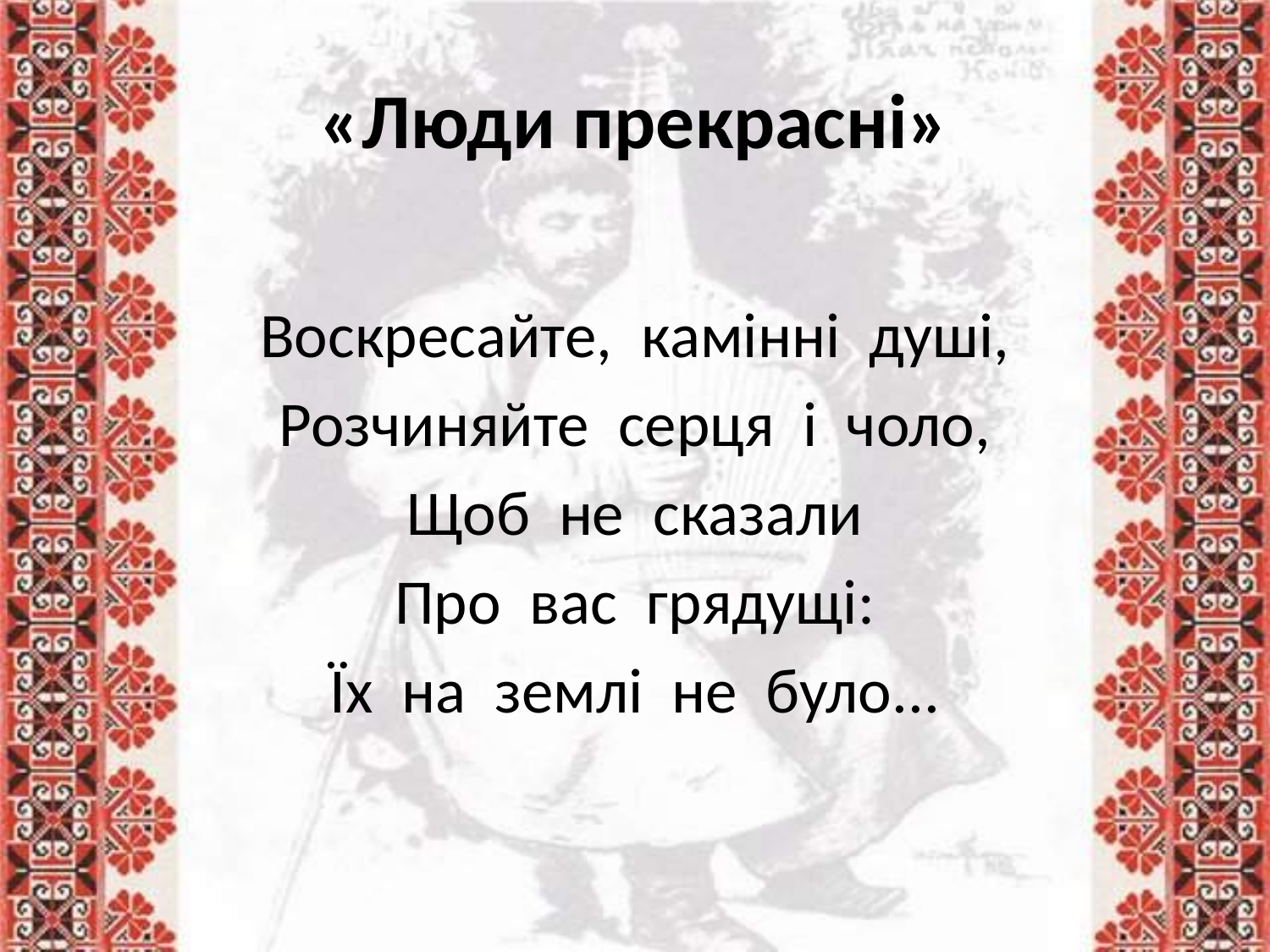

# «Люди прекрасні»
Воскресайте,  камінні  душі,
Розчиняйте  серця  і  чоло,
Щоб  не  сказали
Про  вас  грядущі:
Їх  на  землі  не  було...